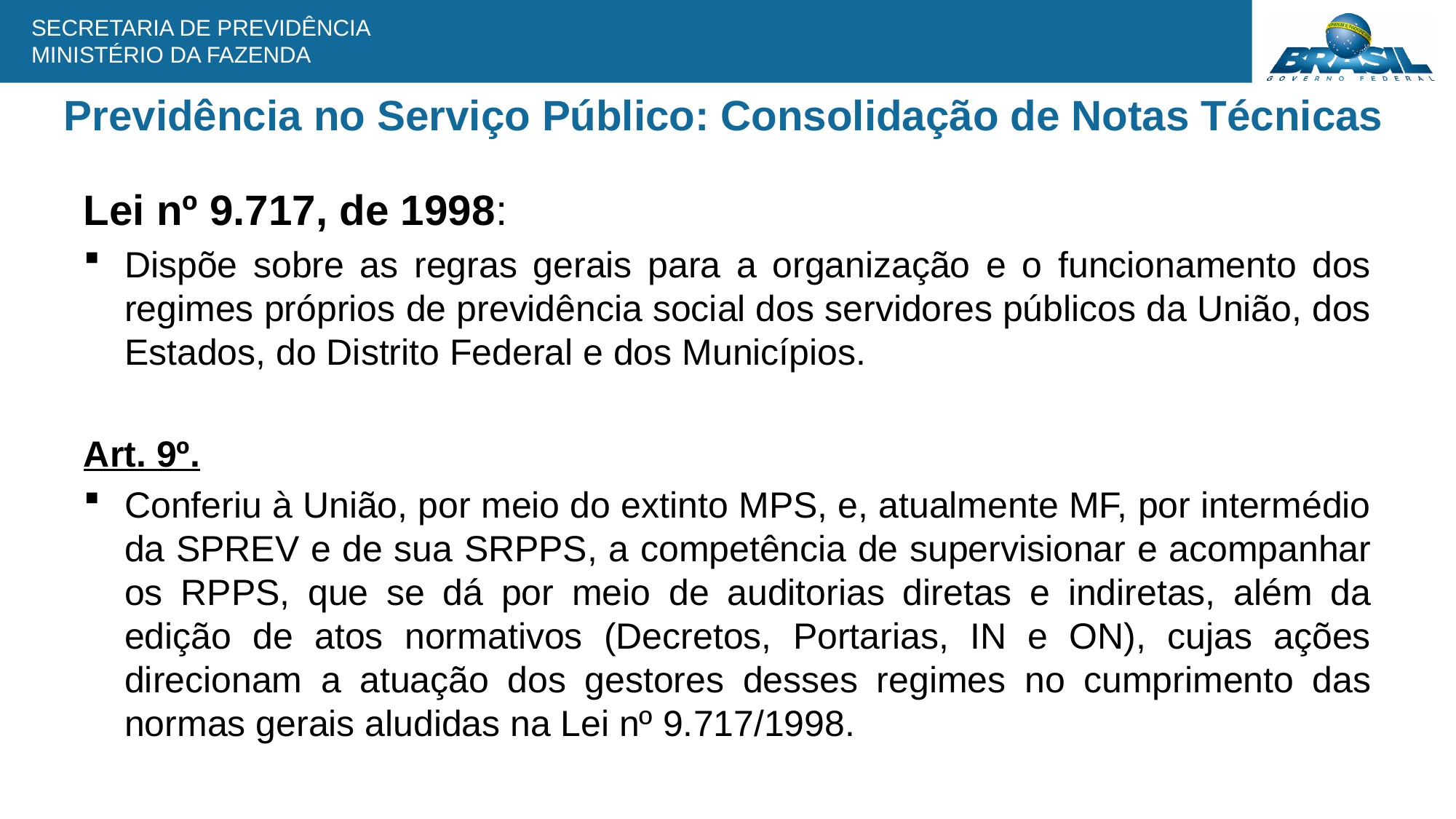

# Previdência no Serviço Público: Consolidação de Notas Técnicas
Lei nº 9.717, de 1998:
Dispõe sobre as regras gerais para a organização e o funcionamento dos regimes próprios de previdência social dos servidores públicos da União, dos Estados, do Distrito Federal e dos Municípios.

Art. 9º.
Conferiu à União, por meio do extinto MPS, e, atualmente MF, por intermédio da SPREV e de sua SRPPS, a competência de supervisionar e acompanhar os RPPS, que se dá por meio de auditorias diretas e indiretas, além da edição de atos normativos (Decretos, Portarias, IN e ON), cujas ações direcionam a atuação dos gestores desses regimes no cumprimento das normas gerais aludidas na Lei nº 9.717/1998.